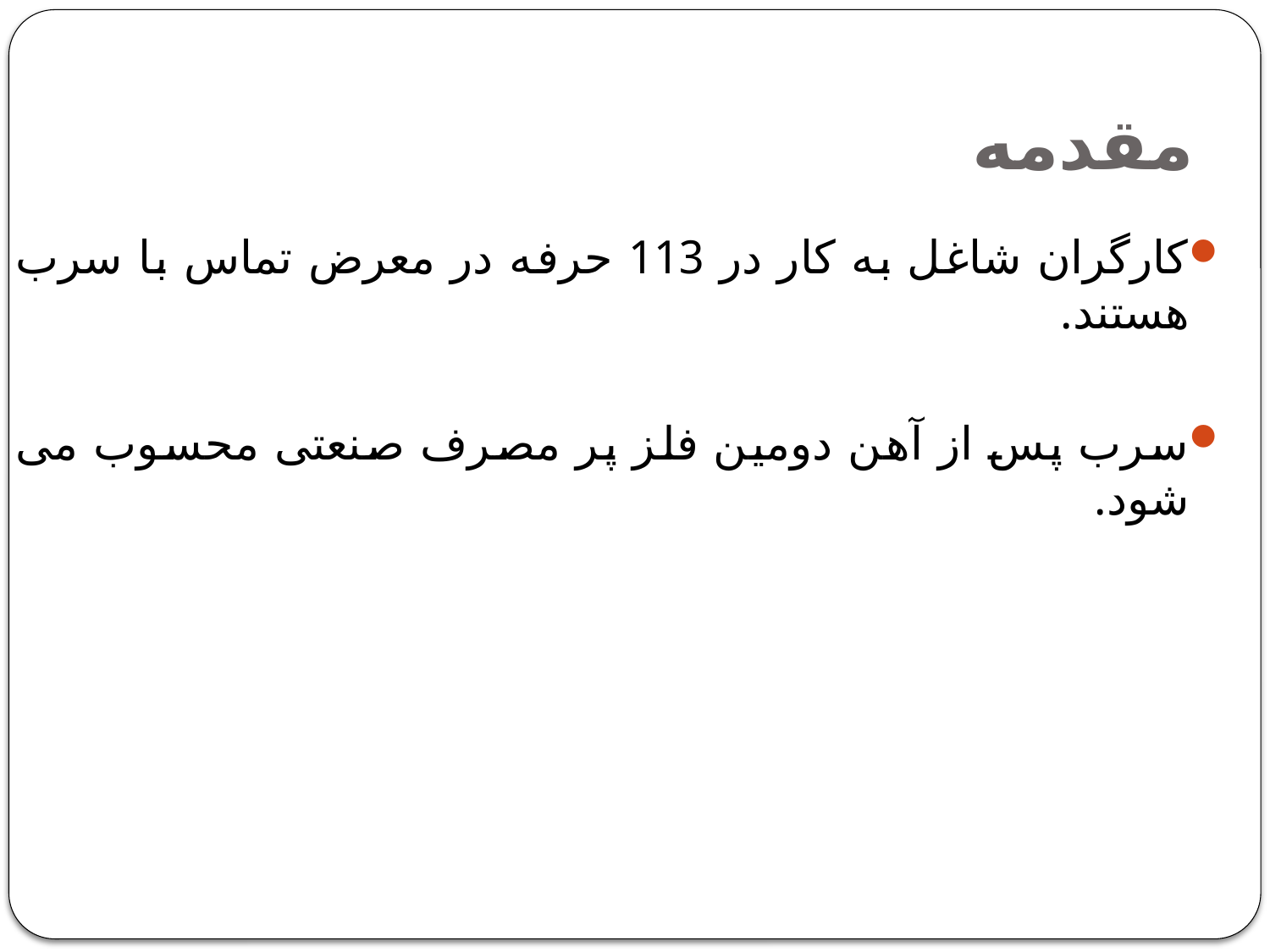

# مقدمه
کارگران شاغل به کار در 113 حرفه در معرض تماس با سرب هستند.

سرب پس از آهن دومین فلز پر مصرف صنعتی محسوب می شود.